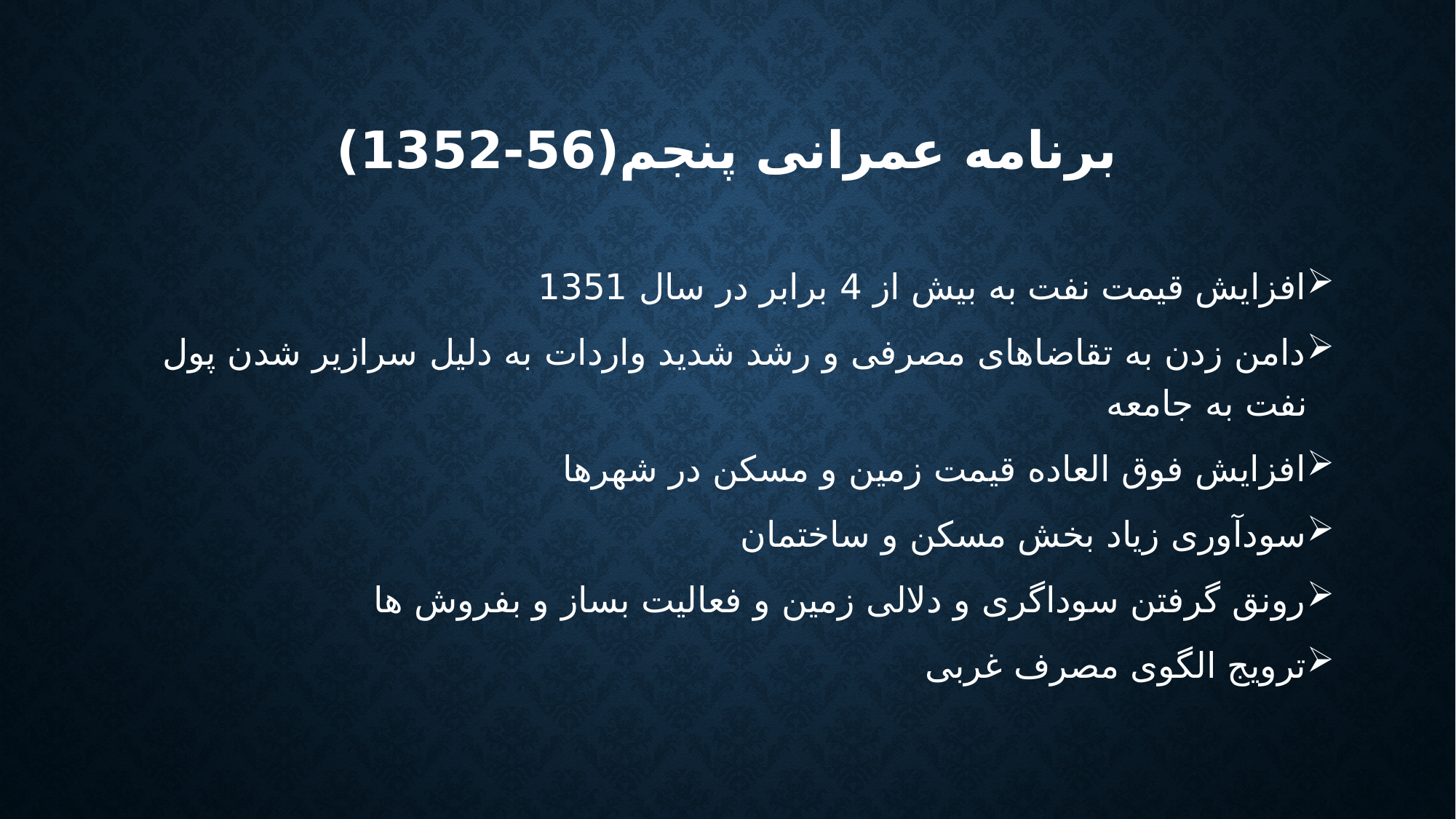

# برنامه عمرانی پنجم(56-1352)
افزایش قیمت نفت به بیش از 4 برابر در سال 1351
دامن زدن به تقاضاهای مصرفی و رشد شدید واردات به دلیل سرازیر شدن پول نفت به جامعه
افزایش فوق العاده قیمت زمین و مسکن در شهرها
سودآوری زیاد بخش مسکن و ساختمان
رونق گرفتن سوداگری و دلالی زمین و فعالیت بساز و بفروش ها
ترویج الگوی مصرف غربی